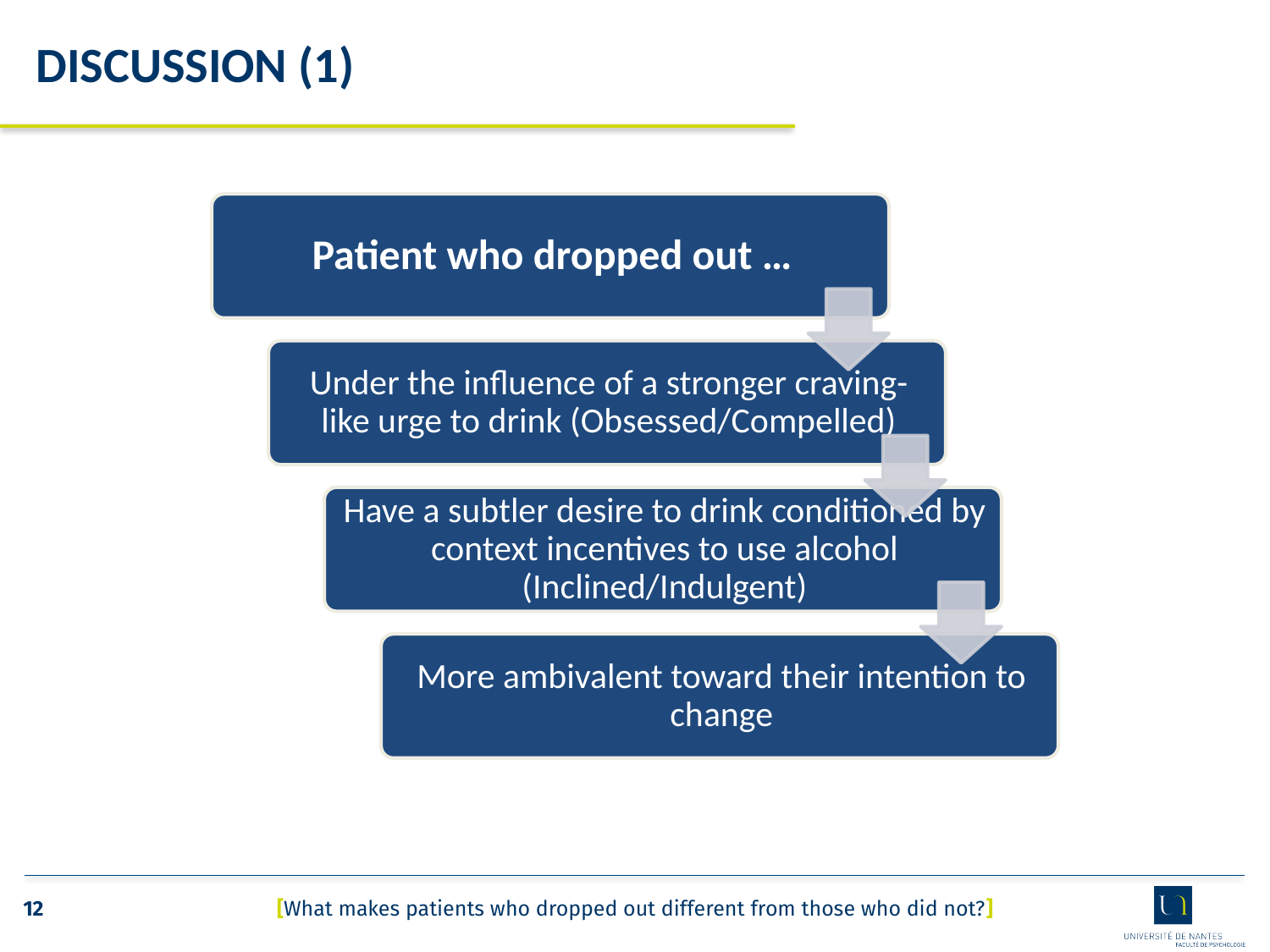

DISCUSSION (1)
Patient who dropped out …
Under the influence of a stronger craving-like urge to drink (Obsessed/Compelled)
Have a subtler desire to drink conditioned by context incentives to use alcohol (Inclined/Indulgent)
More ambivalent toward their intention to change

[What makes patients who dropped out different from those who did not?]